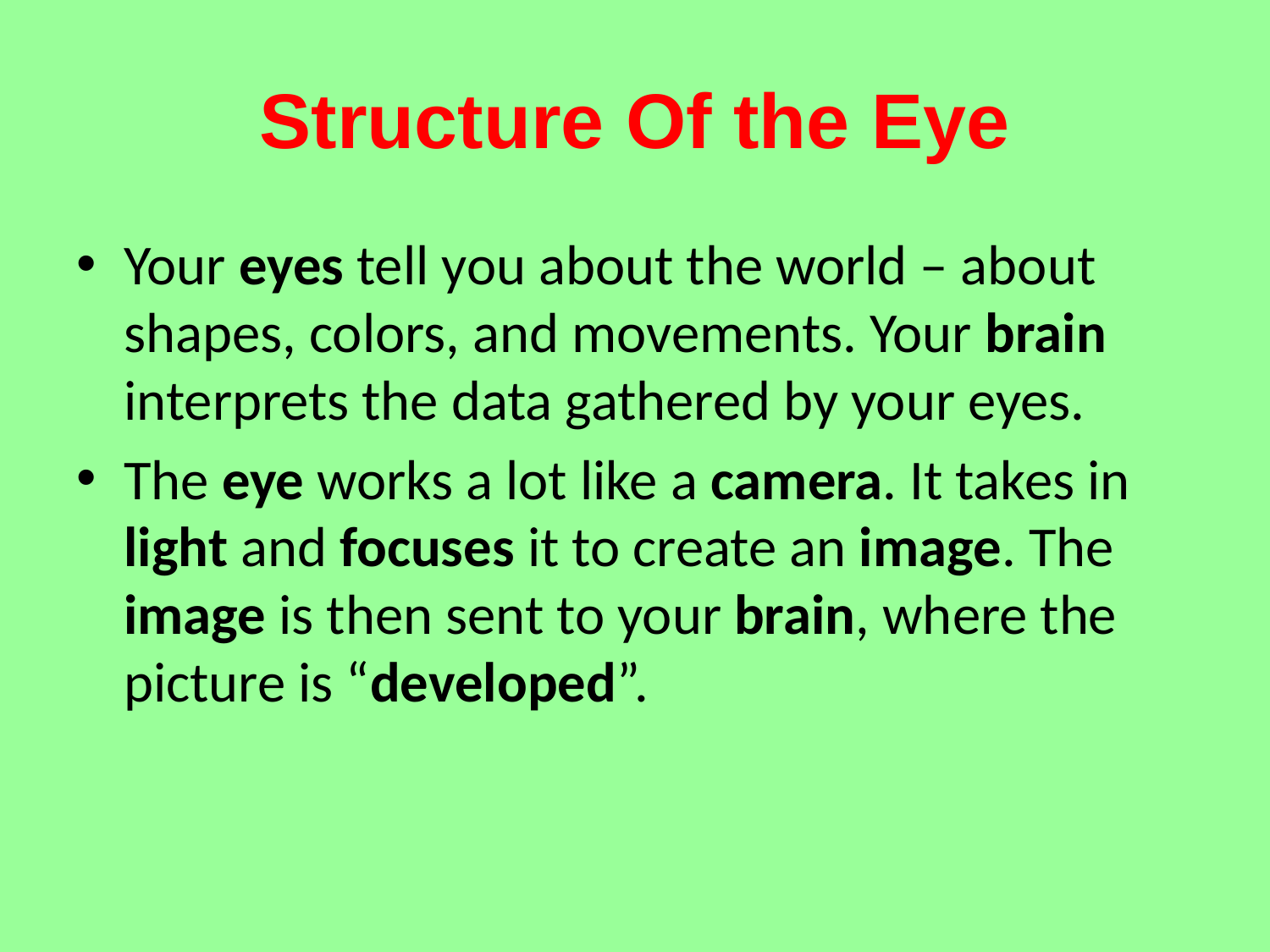

# Structure Of the Eye
Your eyes tell you about the world – about shapes, colors, and movements. Your brain interprets the data gathered by your eyes.
The eye works a lot like a camera. It takes in light and focuses it to create an image. The image is then sent to your brain, where the picture is “developed”.